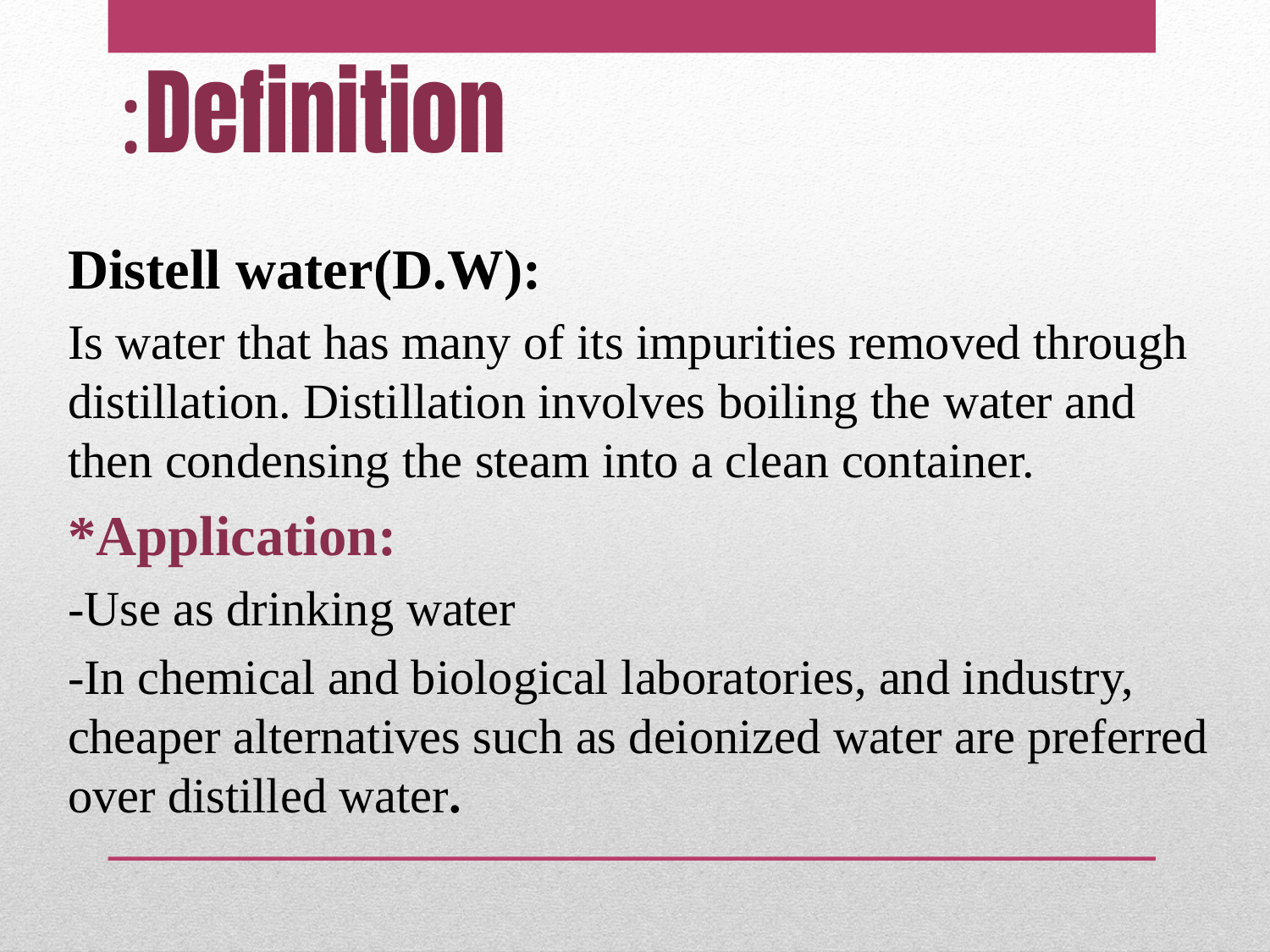

# Definition:
Distell water(D.W):
Is water that has many of its impurities removed through distillation. Distillation involves boiling the water and then condensing the steam into a clean container.
*Application:
-Use as drinking water
-In chemical and biological laboratories, and industry, cheaper alternatives such as deionized water are preferred over distilled water.